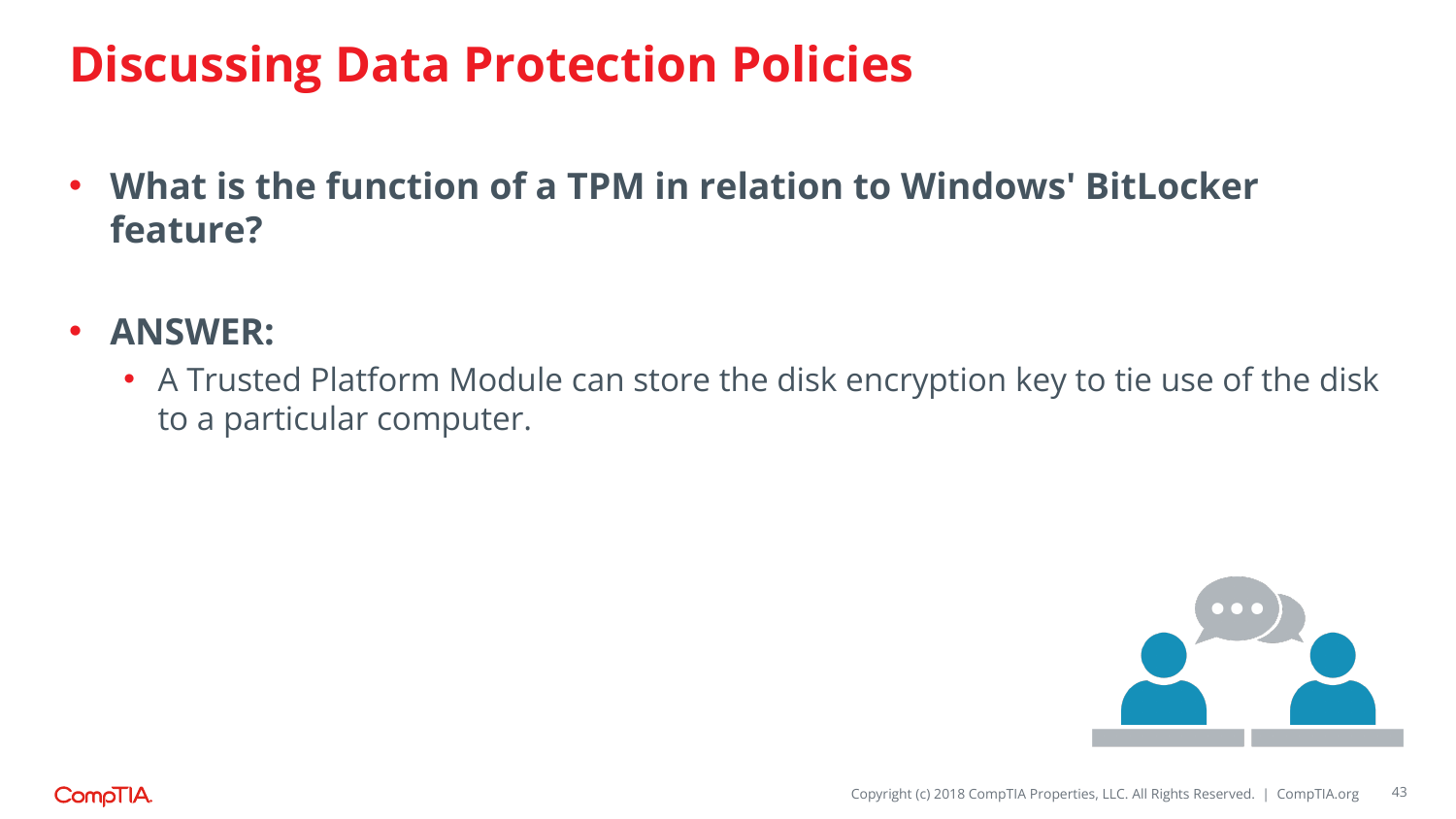

# Discussing Data Protection Policies
What is the function of a TPM in relation to Windows' BitLocker feature?

ANSWER:
A Trusted Platform Module can store the disk encryption key to tie use of the disk to a particular computer.

43